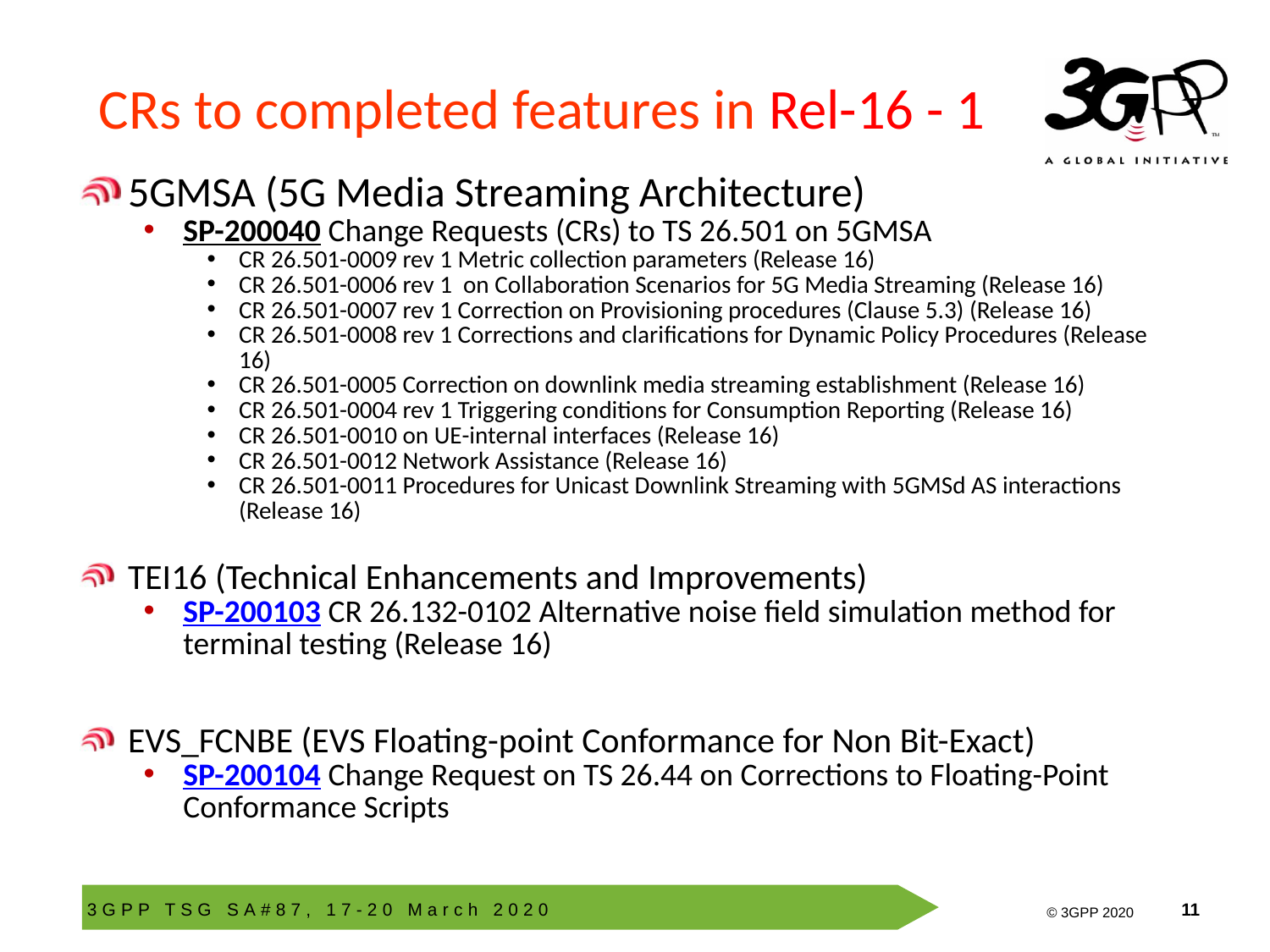

# CRs to completed features in Rel-16 - 1
5GMSA (5G Media Streaming Architecture)
SP-200040 Change Requests (CRs) to TS 26.501 on 5GMSA
CR 26.501-0009 rev 1 Metric collection parameters (Release 16)
CR 26.501-0006 rev 1  on Collaboration Scenarios for 5G Media Streaming (Release 16)
CR 26.501-0007 rev 1 Correction on Provisioning procedures (Clause 5.3) (Release 16)
CR 26.501-0008 rev 1 Corrections and clarifications for Dynamic Policy Procedures (Release 16)
CR 26.501-0005 Correction on downlink media streaming establishment (Release 16)
CR 26.501-0004 rev 1 Triggering conditions for Consumption Reporting (Release 16)
CR 26.501-0010 on UE-internal interfaces (Release 16)
CR 26.501-0012 Network Assistance (Release 16)
CR 26.501-0011 Procedures for Unicast Downlink Streaming with 5GMSd AS interactions (Release 16)

TEI16 (Technical Enhancements and Improvements)
SP-200103 CR 26.132-0102 Alternative noise field simulation method for terminal testing (Release 16)

EVS_FCNBE (EVS Floating-point Conformance for Non Bit-Exact)
SP-200104 Change Request on TS 26.44 on Corrections to Floating-Point Conformance Scripts